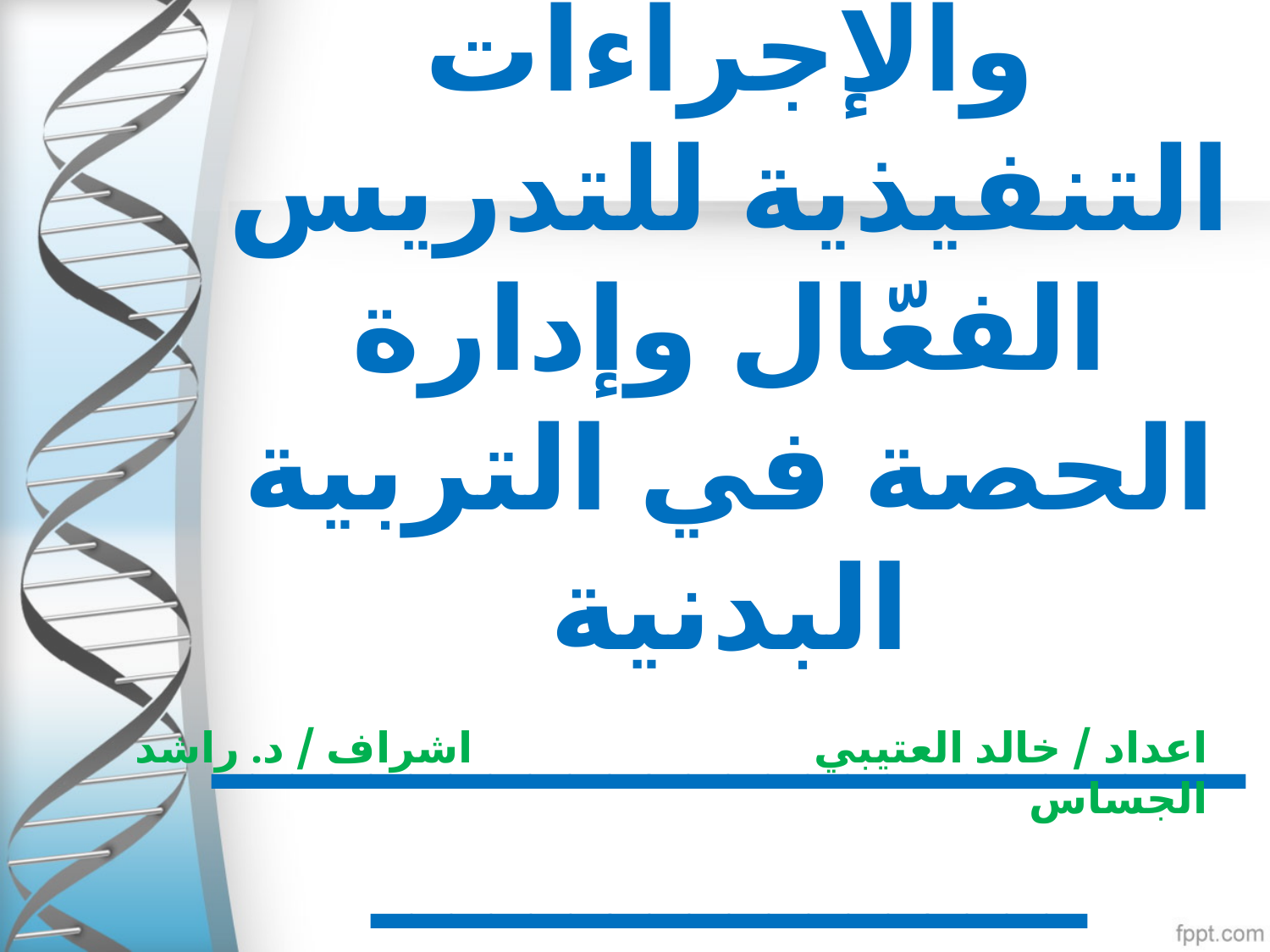

# القواعد التنظيمية والإجراءات التنفيذية للتدريس الفعّال وإدارة الحصة في التربية البدنية ــــــــــــــــــــــــــــــــــــــــــــ
اعداد / خالد العتيبي                               اشراف / د. راشد الجساس